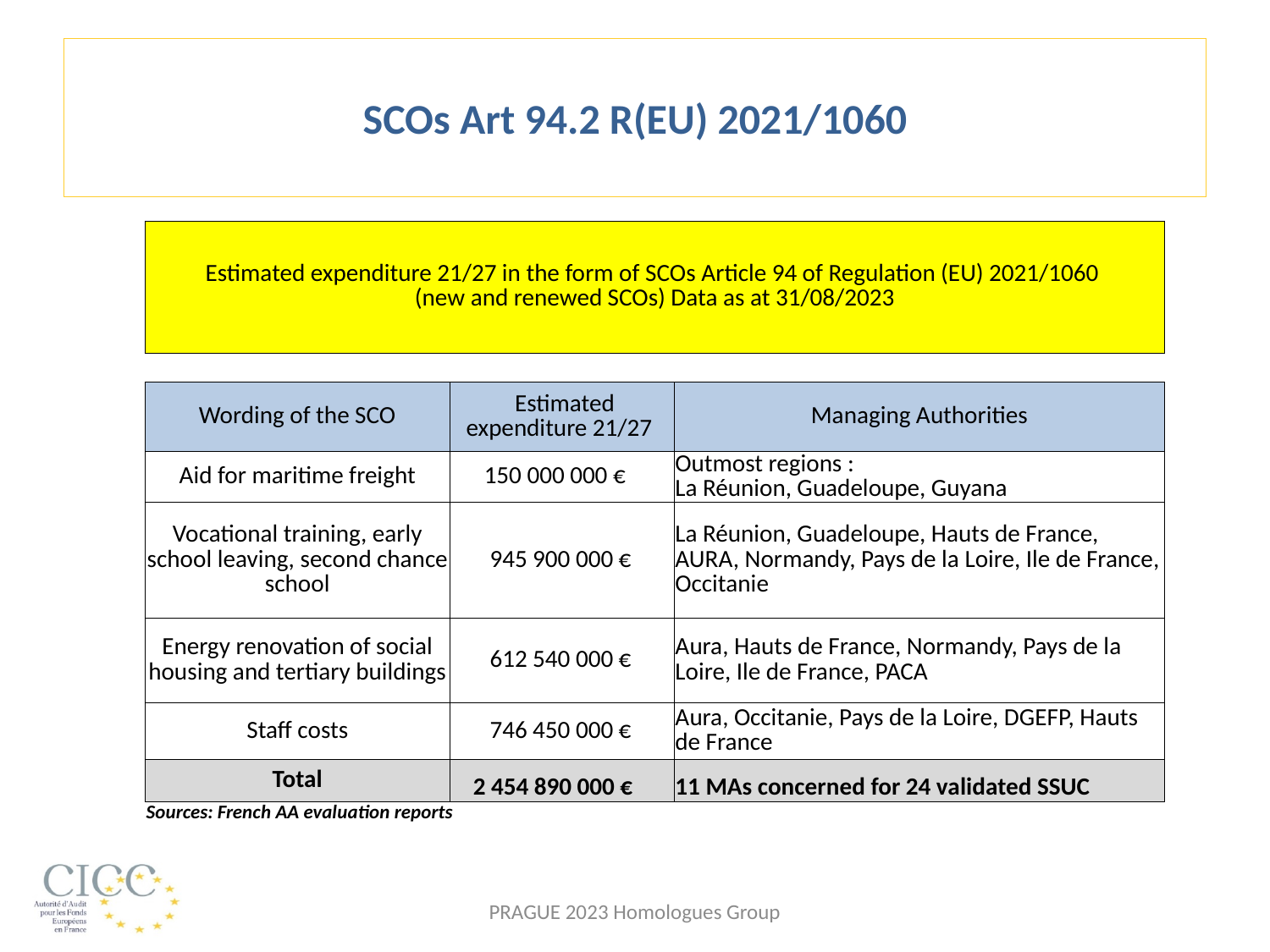

# SCOs Art 94.2 R(EU) 2021/1060
| Estimated expenditure 21/27 in the form of SCOs Article 94 of Regulation (EU) 2021/1060 (new and renewed SCOs) Data as at 31/08/2023 |  |  |
| --- | --- | --- |
|  |  |  |
| Wording of the SCO | Estimated expenditure 21/27 | Managing Authorities |
| Aid for maritime freight | 150 000 000 € | Outmost regions : La Réunion, Guadeloupe, Guyana |
| Vocational training, early school leaving, second chance school | 945 900 000 € | La Réunion, Guadeloupe, Hauts de France, AURA, Normandy, Pays de la Loire, Ile de France, Occitanie |
| Energy renovation of social housing and tertiary buildings | 612 540 000 € | Aura, Hauts de France, Normandy, Pays de la Loire, Ile de France, PACA |
| Staff costs | 746 450 000 € | Aura, Occitanie, Pays de la Loire, DGEFP, Hauts de France |
| Total | 2 454 890 000 € | 11 MAs concerned for 24 validated SSUC |
| Sources: French AA evaluation reports |  |  |

PRAGUE 2023 Homologues Group